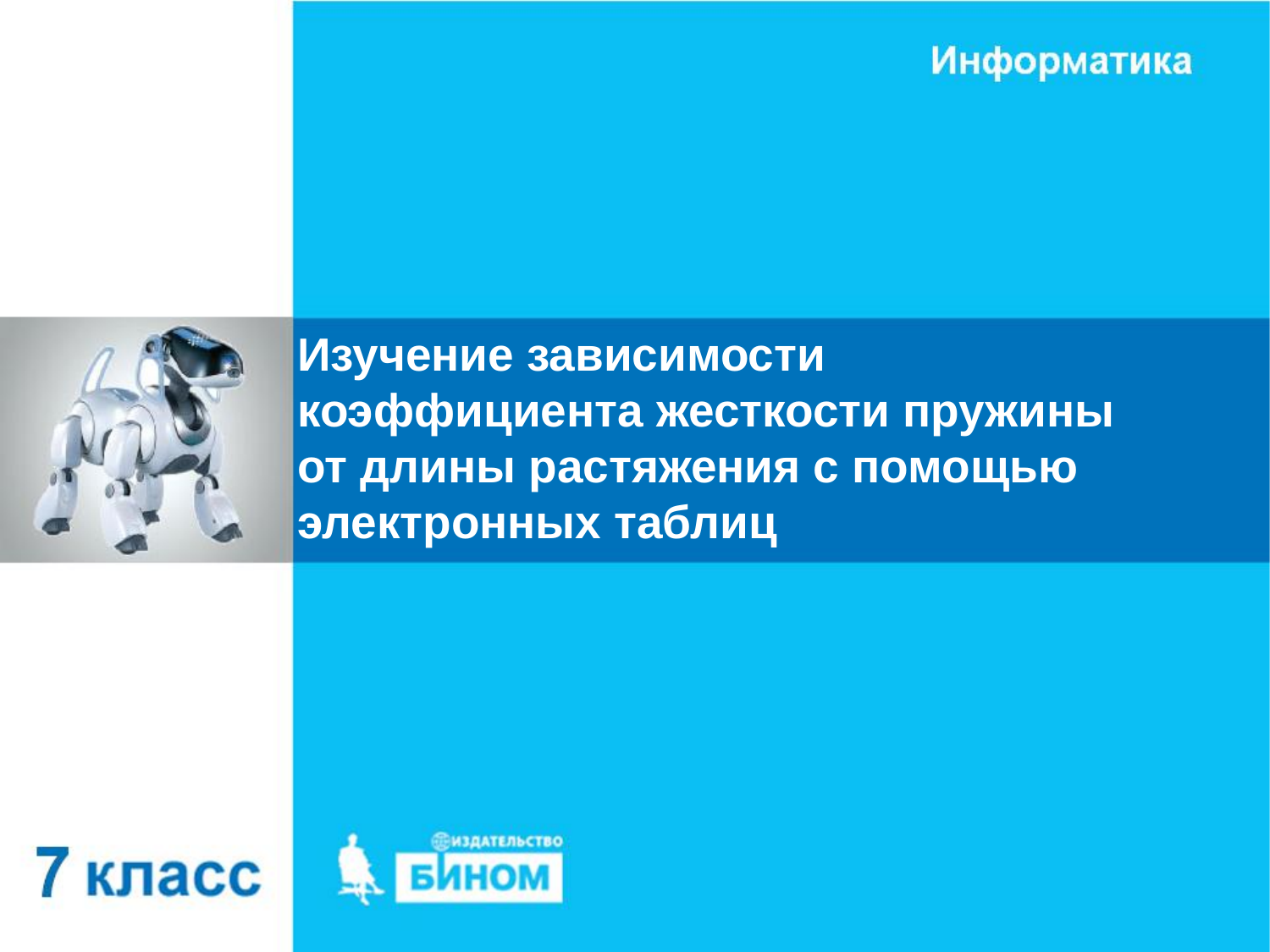

# Изучение зависимости коэффициента жесткости пружины от длины растяжения с помощью электронных таблиц